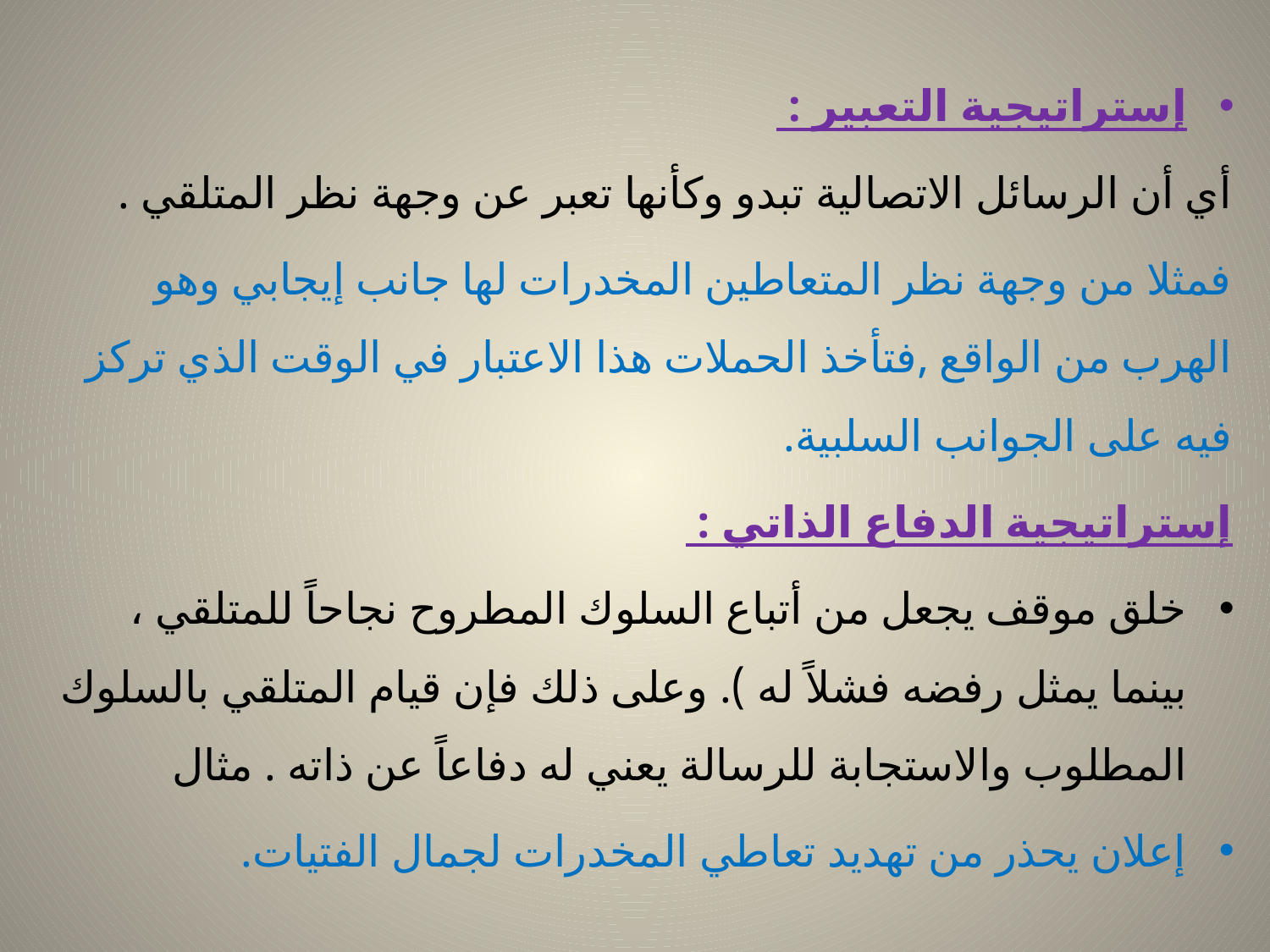

إستراتيجية التعبير :
أي أن الرسائل الاتصالية تبدو وكأنها تعبر عن وجهة نظر المتلقي .
فمثلا من وجهة نظر المتعاطين المخدرات لها جانب إيجابي وهو الهرب من الواقع ,فتأخذ الحملات هذا الاعتبار في الوقت الذي تركز فيه على الجوانب السلبية.
إستراتيجية الدفاع الذاتي :
خلق موقف يجعل من أتباع السلوك المطروح نجاحاً للمتلقي ، بينما يمثل رفضه فشلاً له ). وعلى ذلك فإن قيام المتلقي بالسلوك المطلوب والاستجابة للرسالة يعني له دفاعاً عن ذاته . مثال
إعلان يحذر من تهديد تعاطي المخدرات لجمال الفتيات.